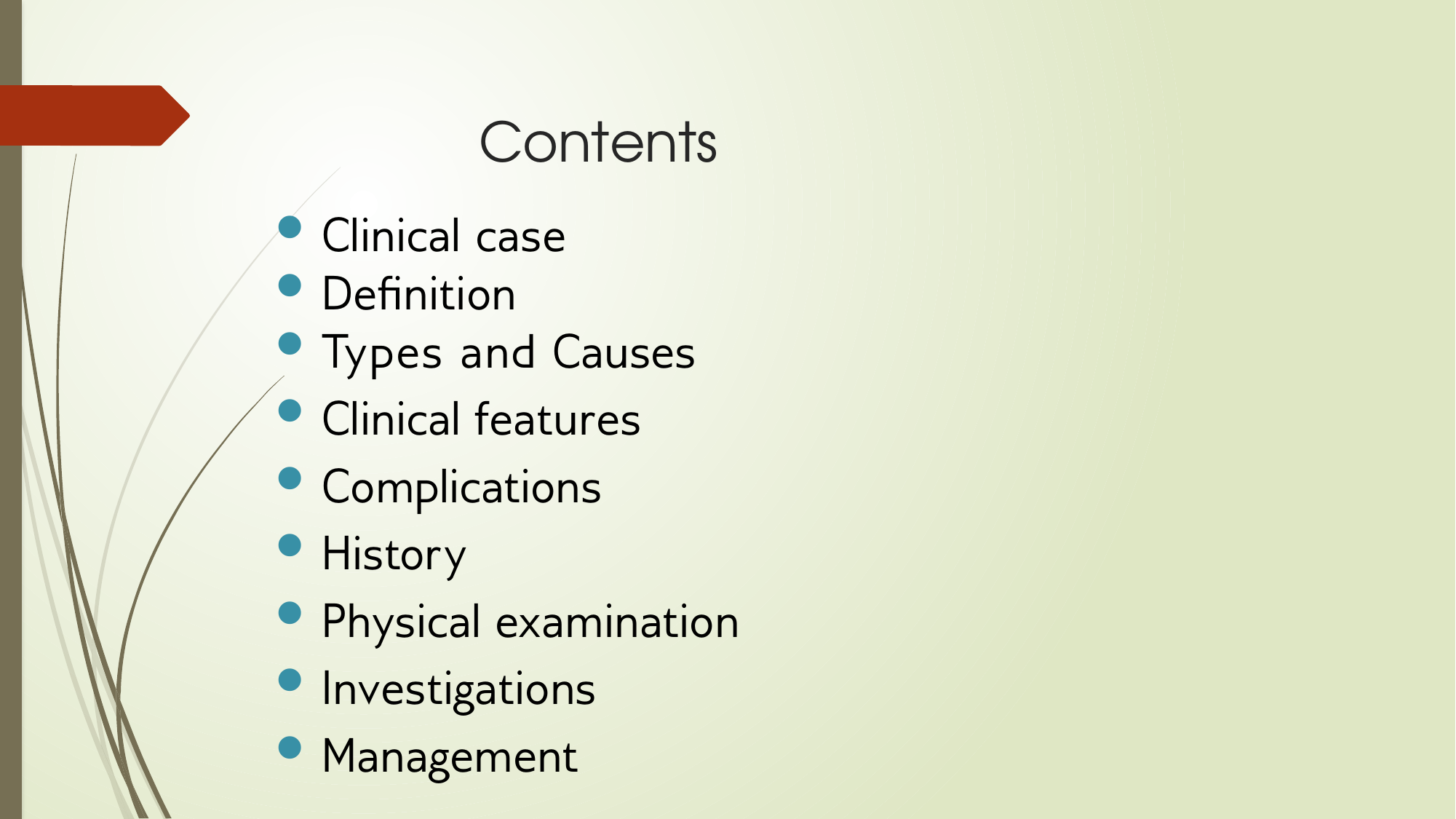

# Contents
Clinical case
Definition
Types and Causes
Clinical features
Complications
History
Physical examination
Investigations
Management